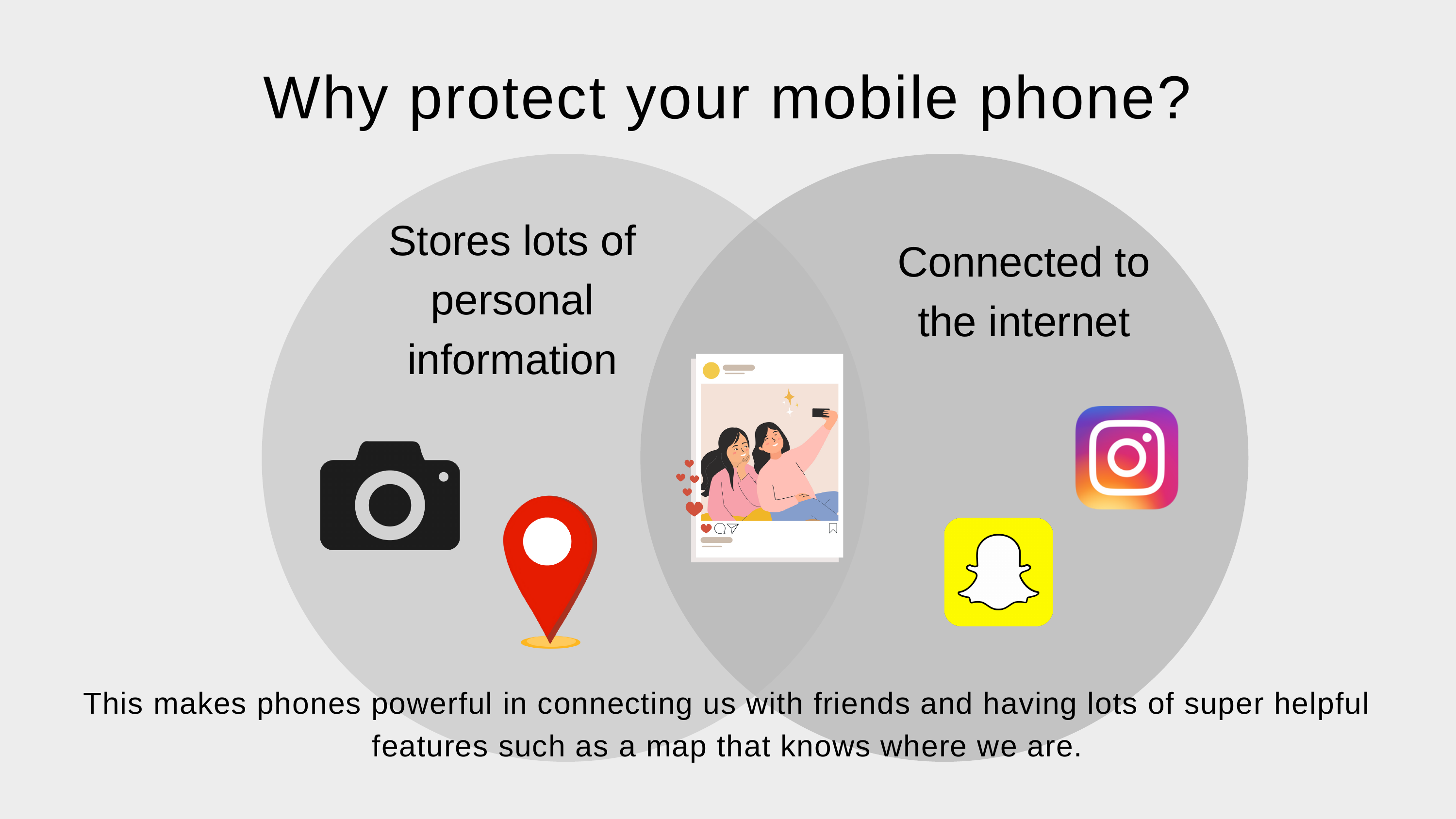

Why protect your mobile phone?

Stores lots of personal information
Connected to the internet

This makes phones powerful in connecting us with friends and having lots of super helpful features such as a map that knows where we are.